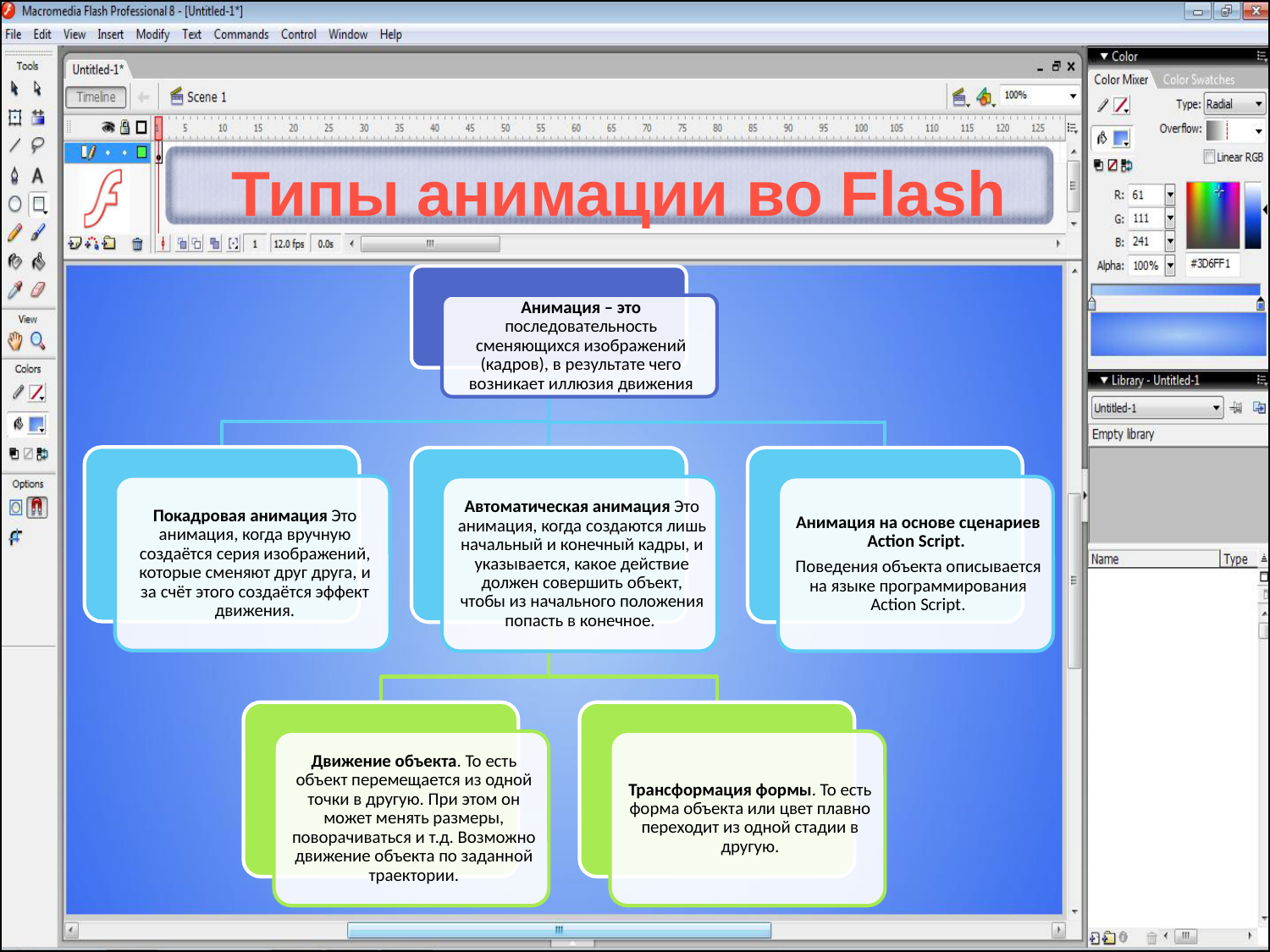

Типы анимации во Flash
Анимация – это последовательность сменяющихся изображений (кадров), в результате чего возникает иллюзия движения
Покадровая анимация Это анимация, когда вручную создаётся серия изображений, которые сменяют друг друга, и за счёт этого создаётся эффект движения.
Автоматическая анимация Это анимация, когда создаются лишь начальный и конечный кадры, и указывается, какое действие должен совершить объект, чтобы из начального положения попасть в конечное.
Движение объекта. То есть объект перемещается из одной точки в другую. При этом он может менять размеры, поворачиваться и т.д. Возможно движение объекта по заданной траектории.
Трансформация формы. То есть форма объекта или цвет плавно переходит из одной стадии в другую.
Анимация на основе сценариев Action Script.
Поведения объекта описывается на языке программирования Action Script.